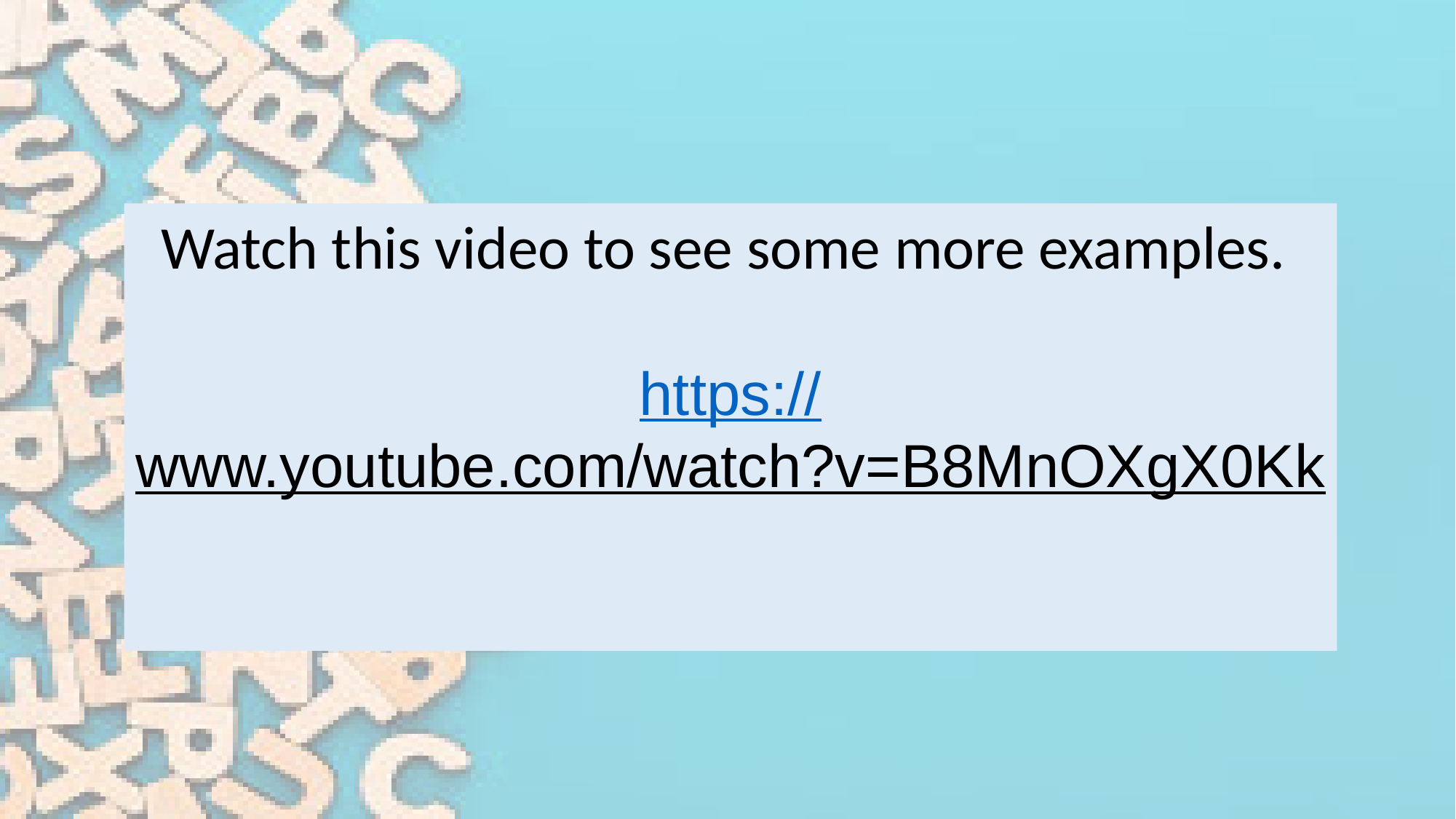

Watch this video to see some more examples.

https://www.youtube.com/watch?v=B8MnOXgX0Kk